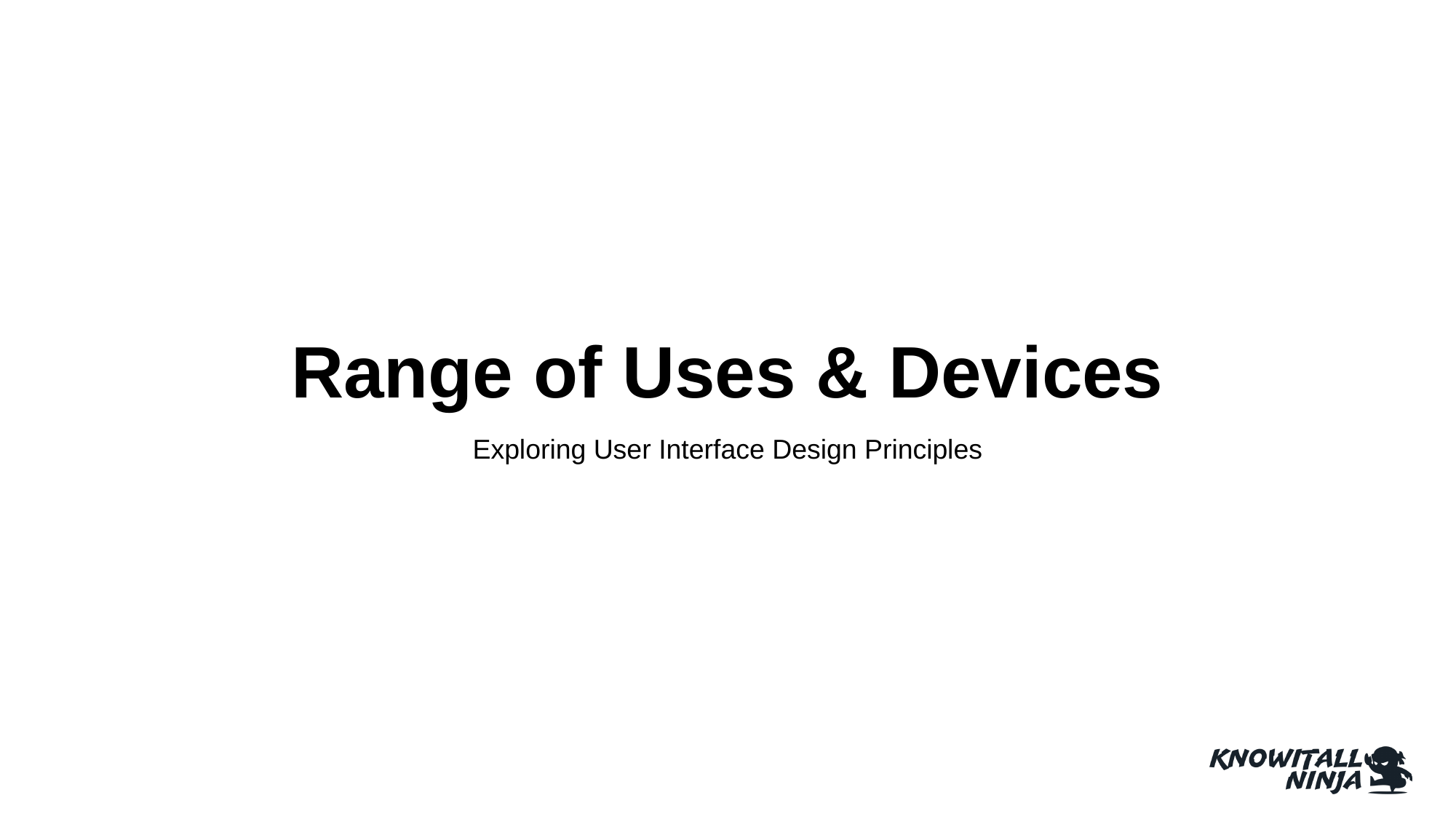

# Range of Uses & Devices
Exploring User Interface Design Principles